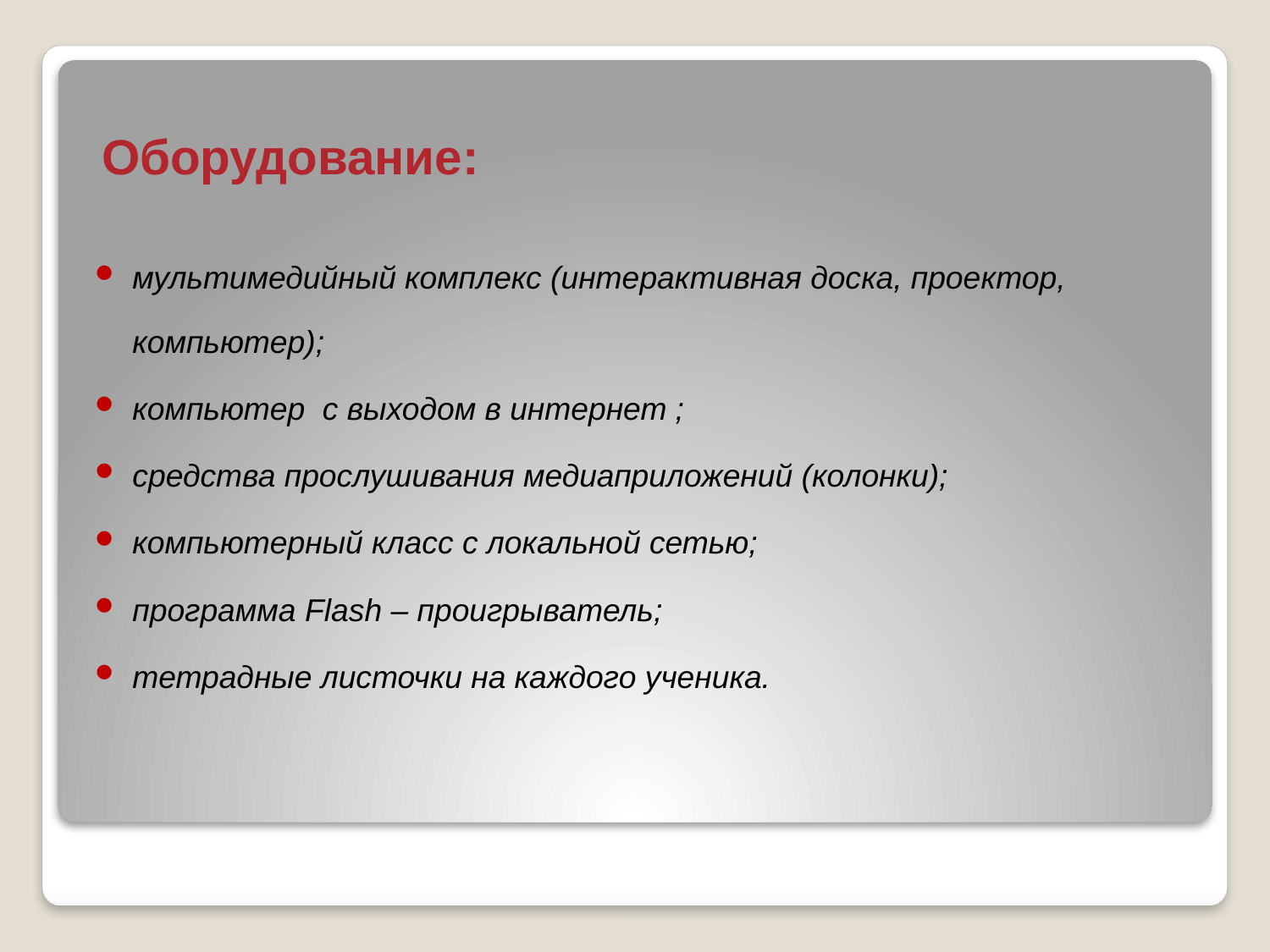

Оборудование:
мультимедийный комплекс (интерактивная доска, проектор, компьютер);
компьютер  с выходом в интернет ;
средства прослушивания медиаприложений (колонки);
компьютерный класс с локальной сетью;
программа Flash – проигрыватель;
тетрадные листочки на каждого ученика.